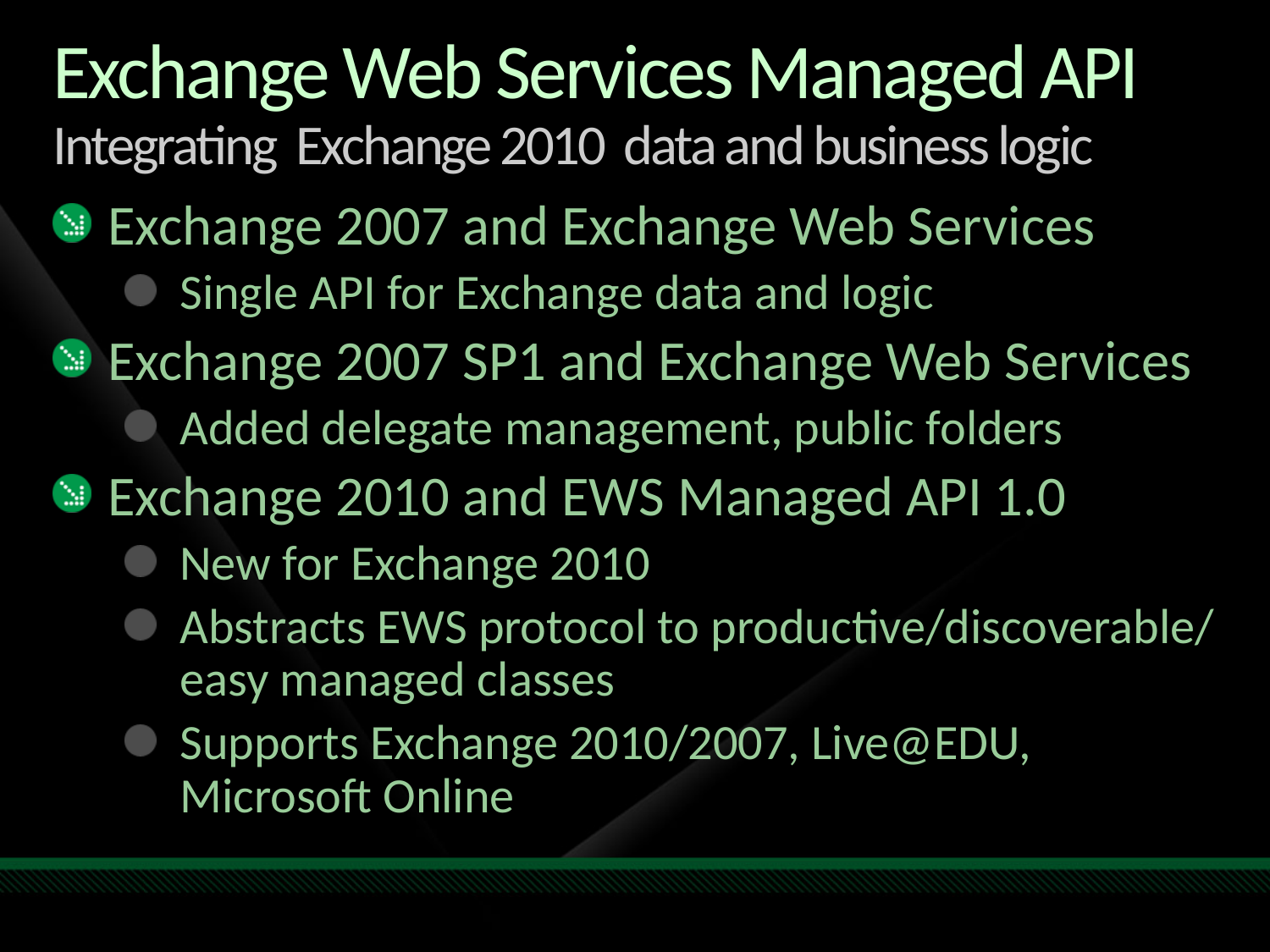

# Exchange Web Services Managed API Integrating  Exchange 2010  data and business logic
Exchange 2007 and Exchange Web Services
Single API for Exchange data and logic
Exchange 2007 SP1 and Exchange Web Services
Added delegate management, public folders
Exchange 2010 and EWS Managed API 1.0
New for Exchange 2010
Abstracts EWS protocol to productive/discoverable/ easy managed classes
Supports Exchange 2010/2007, Live@EDU, Microsoft Online